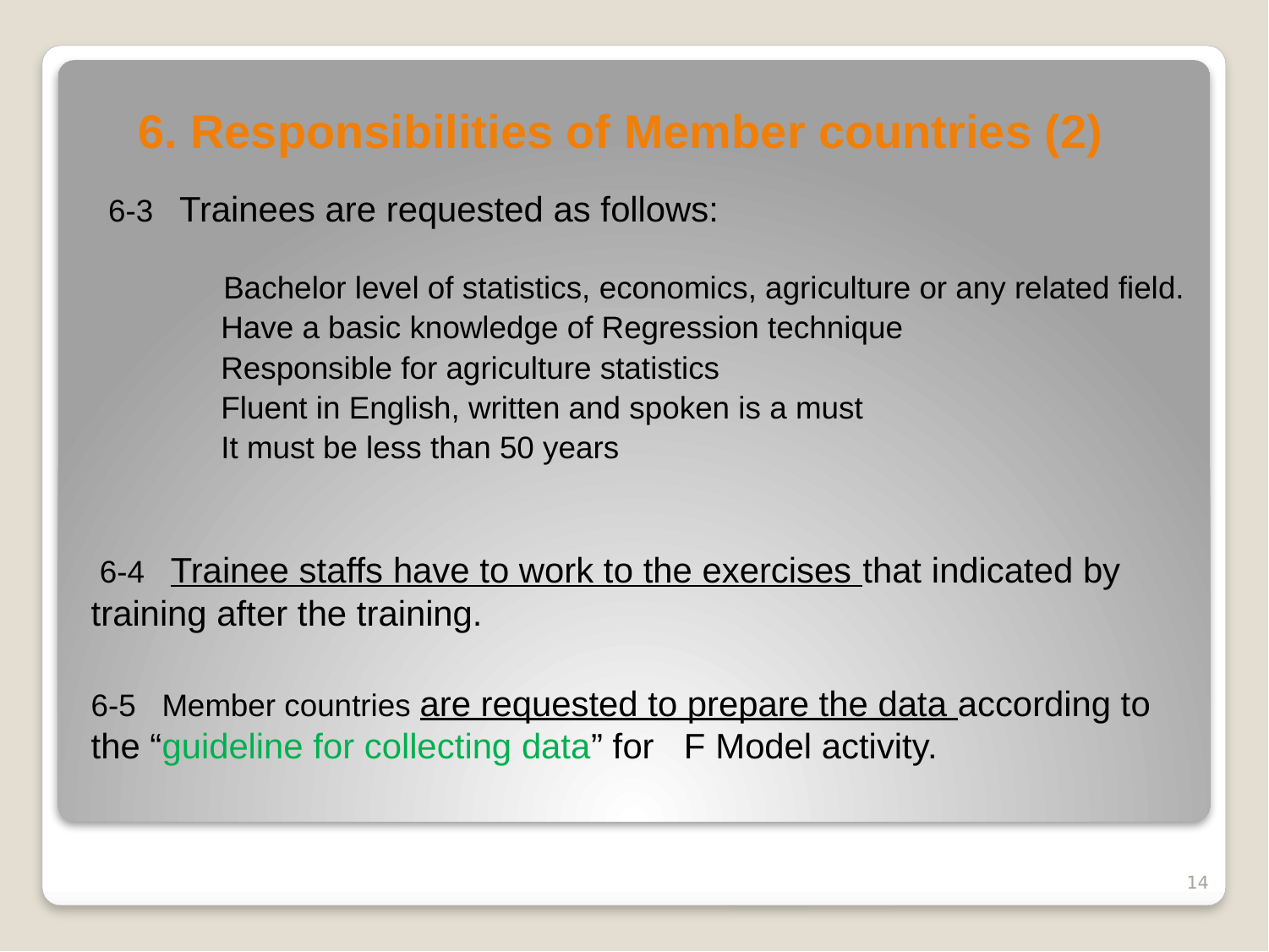

6. Responsibilities of Member countries (2)

  6-3   Trainees are requested as follows:

                   Bachelor level of statistics, economics, agriculture or any related field.
               Have a basic knowledge of Regression technique
               Responsible for agriculture statistics
               Fluent in English, written and spoken is a must
               It must be less than 50 years

 6-4   Trainee staffs have to work to the exercises that indicated by training after the training.

6-5   Member countries are requested to prepare the data according to the “guideline for collecting data” for   F Model activity.

14